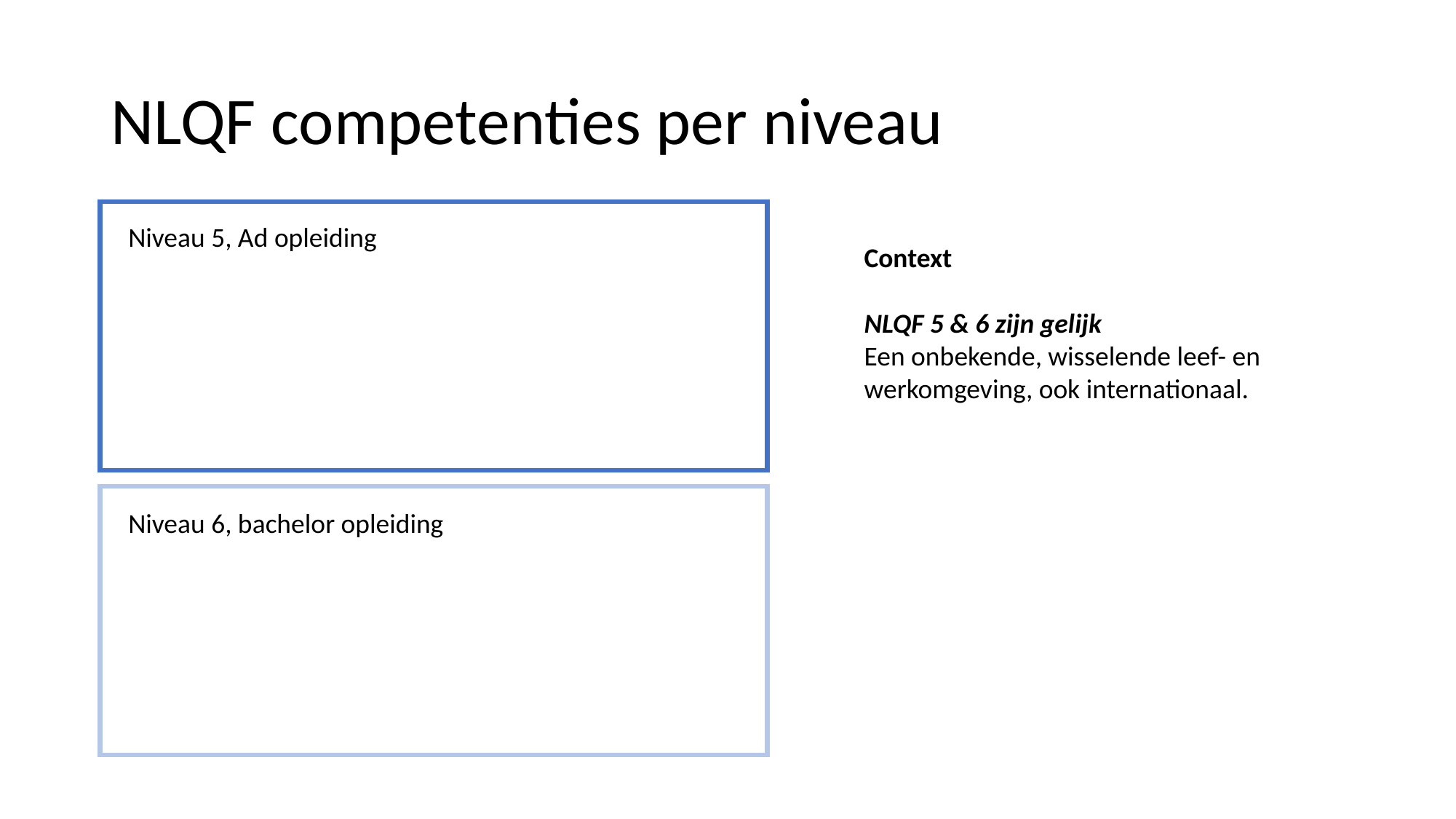

# NLQF competenties per niveau

Niveau 5, Ad opleiding
Context
NLQF 5 & 6 zijn gelijk
Een onbekende, wisselende leef- en werkomgeving, ook internationaal.

Niveau 6, bachelor opleiding